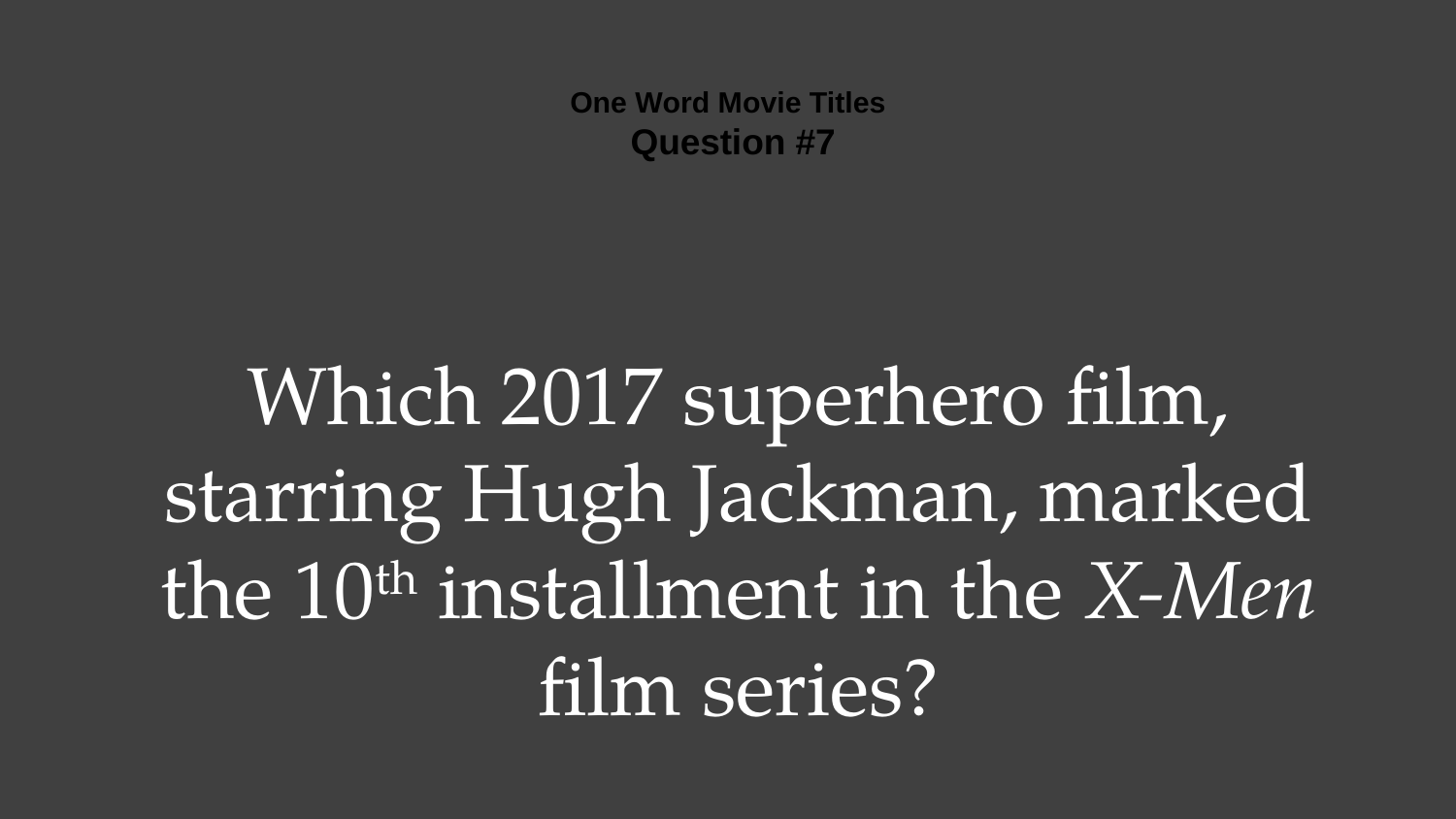

# One Word Movie Titles Question #7
Which 2017 superhero film, starring Hugh Jackman, marked the 10th installment in the X-Men film series?